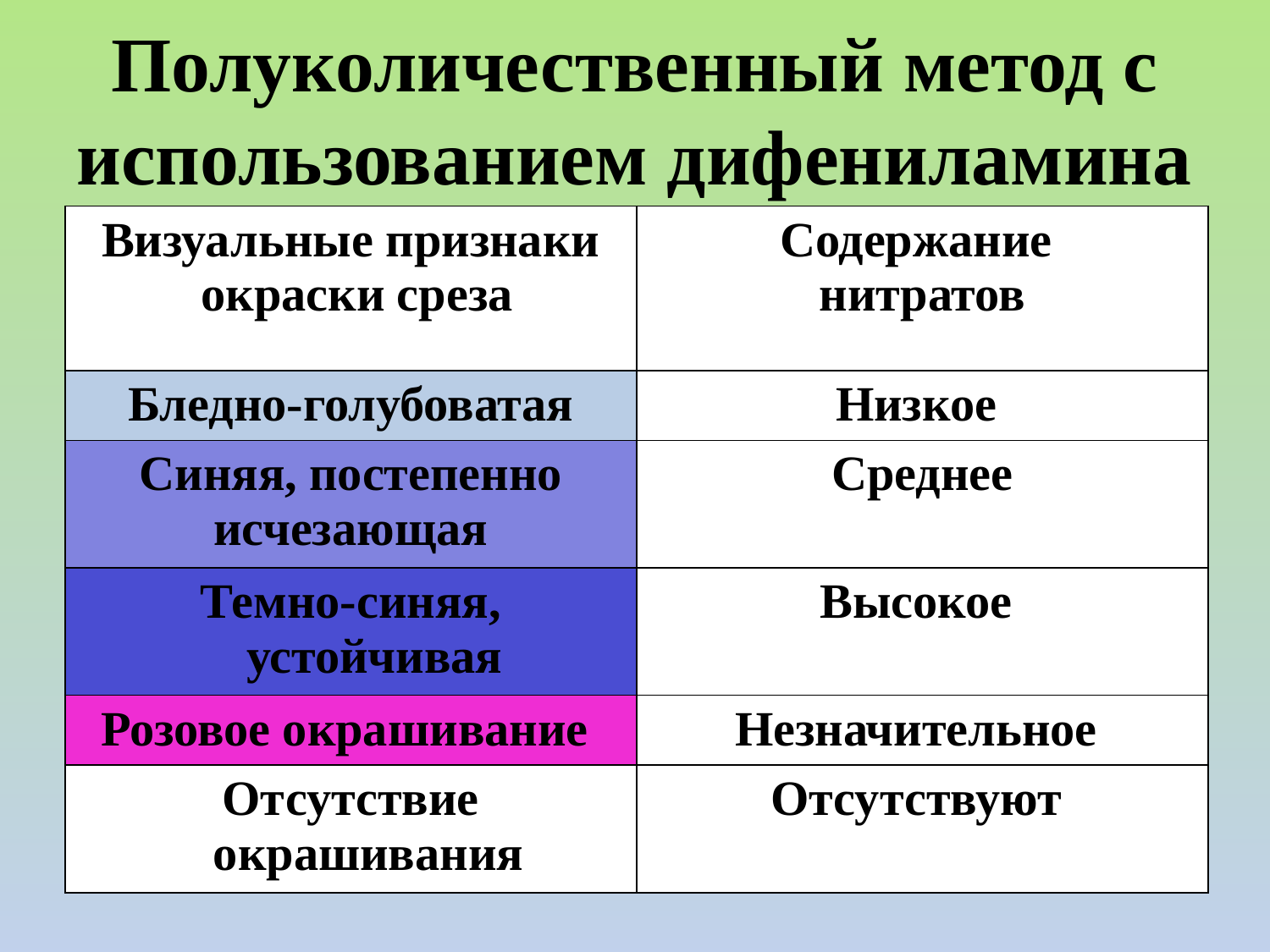

# Полуколичественный метод с использованием дифениламина
| Визуальные признаки окраски среза | Содержание нитратов |
| --- | --- |
| Бледно-голубоватая | Низкое |
| Синяя, постепенно исчезающая | Среднее |
| Темно-синяя, устойчивая | Высокое |
| Розовое окрашивание | Незначительное |
| Отсутствие окрашивания | Отсутствуют |